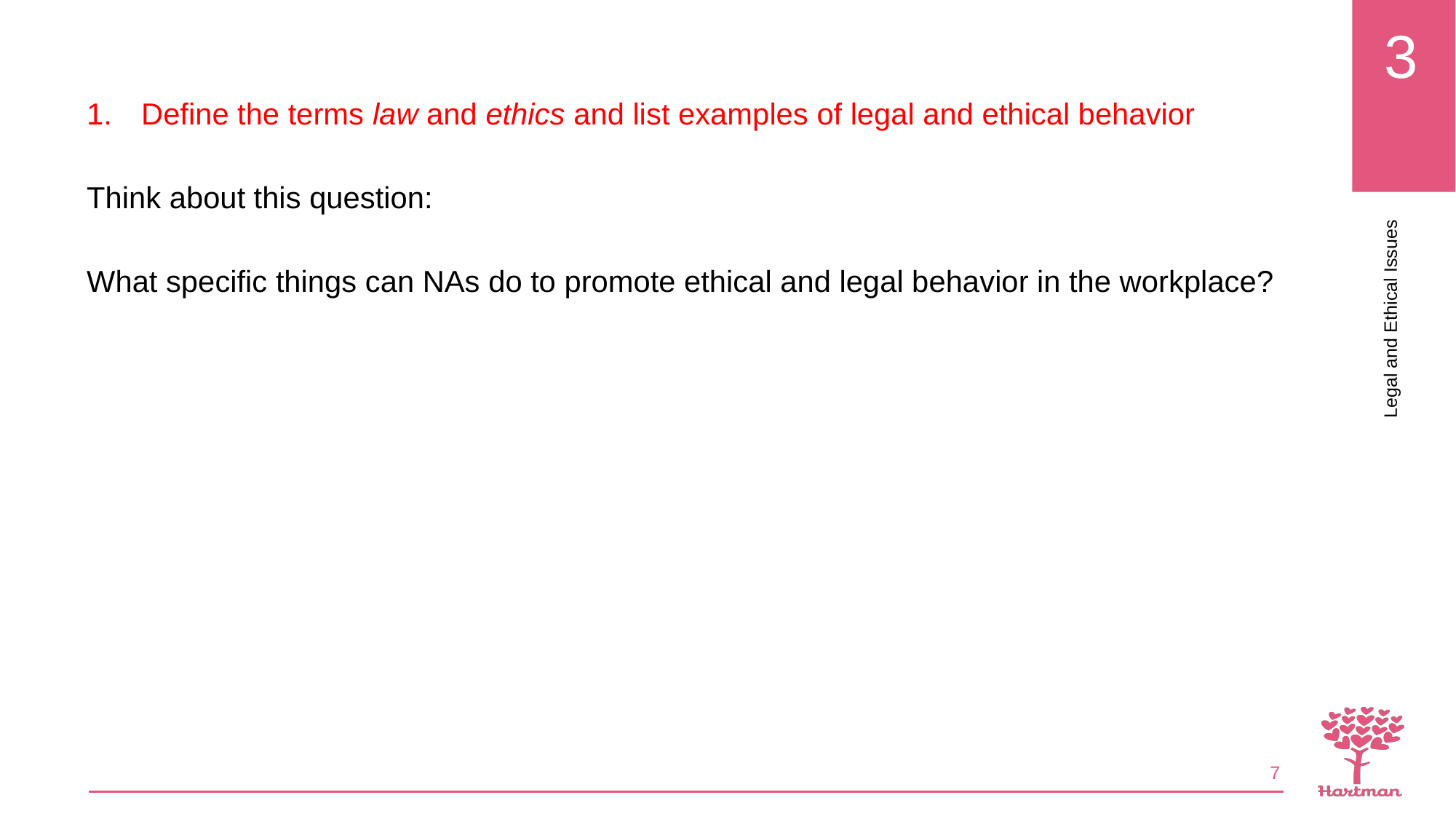

Define the terms law and ethics and list examples of legal and ethical behavior

Think about this question:

What specific things can NAs do to promote ethical and legal behavior in the workplace?

7